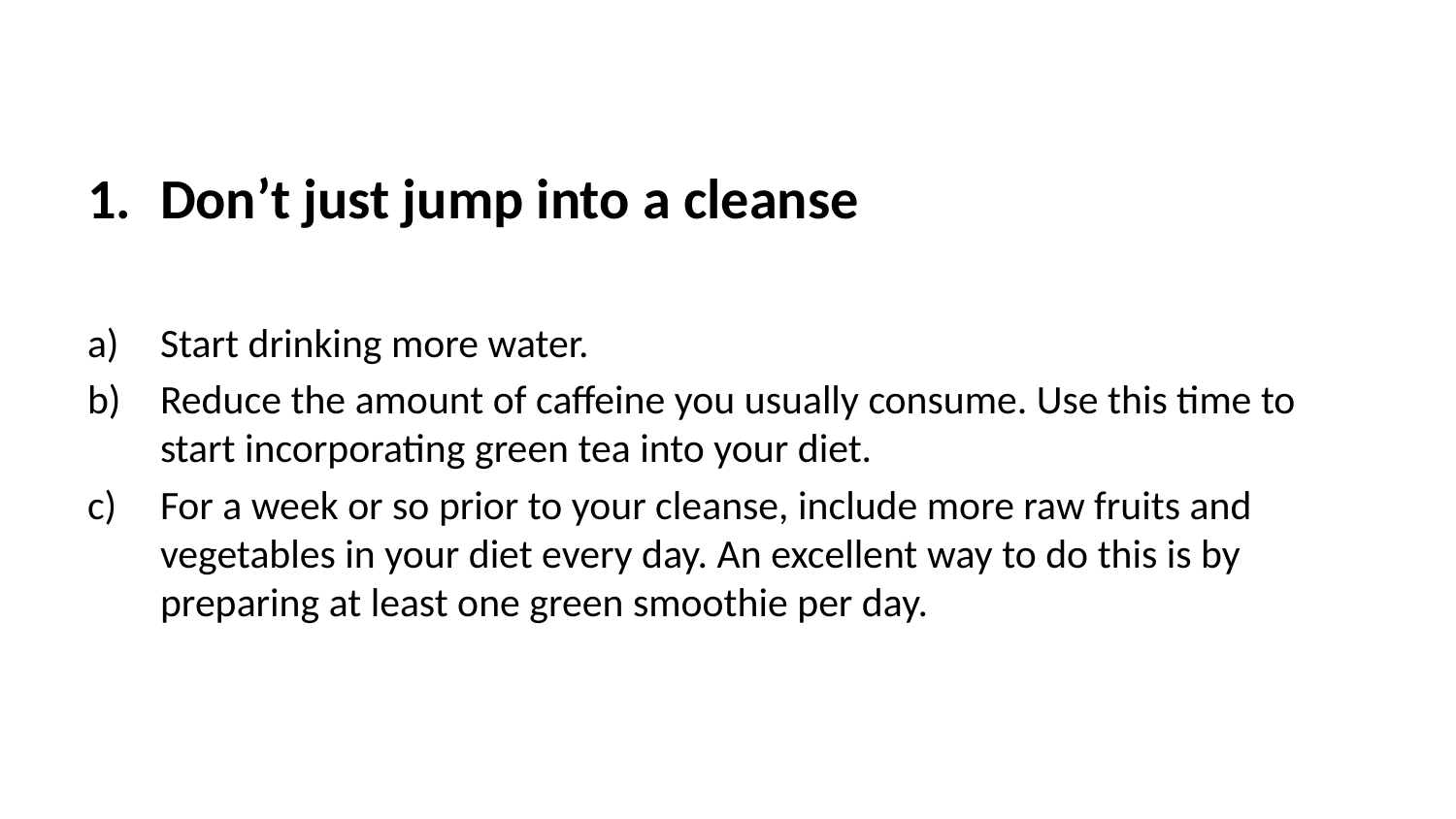

Don’t just jump into a cleanse

Start drinking more water.
Reduce the amount of caffeine you usually consume. Use this time to start incorporating green tea into your diet.
For a week or so prior to your cleanse, include more raw fruits and vegetables in your diet every day. An excellent way to do this is by preparing at least one green smoothie per day.